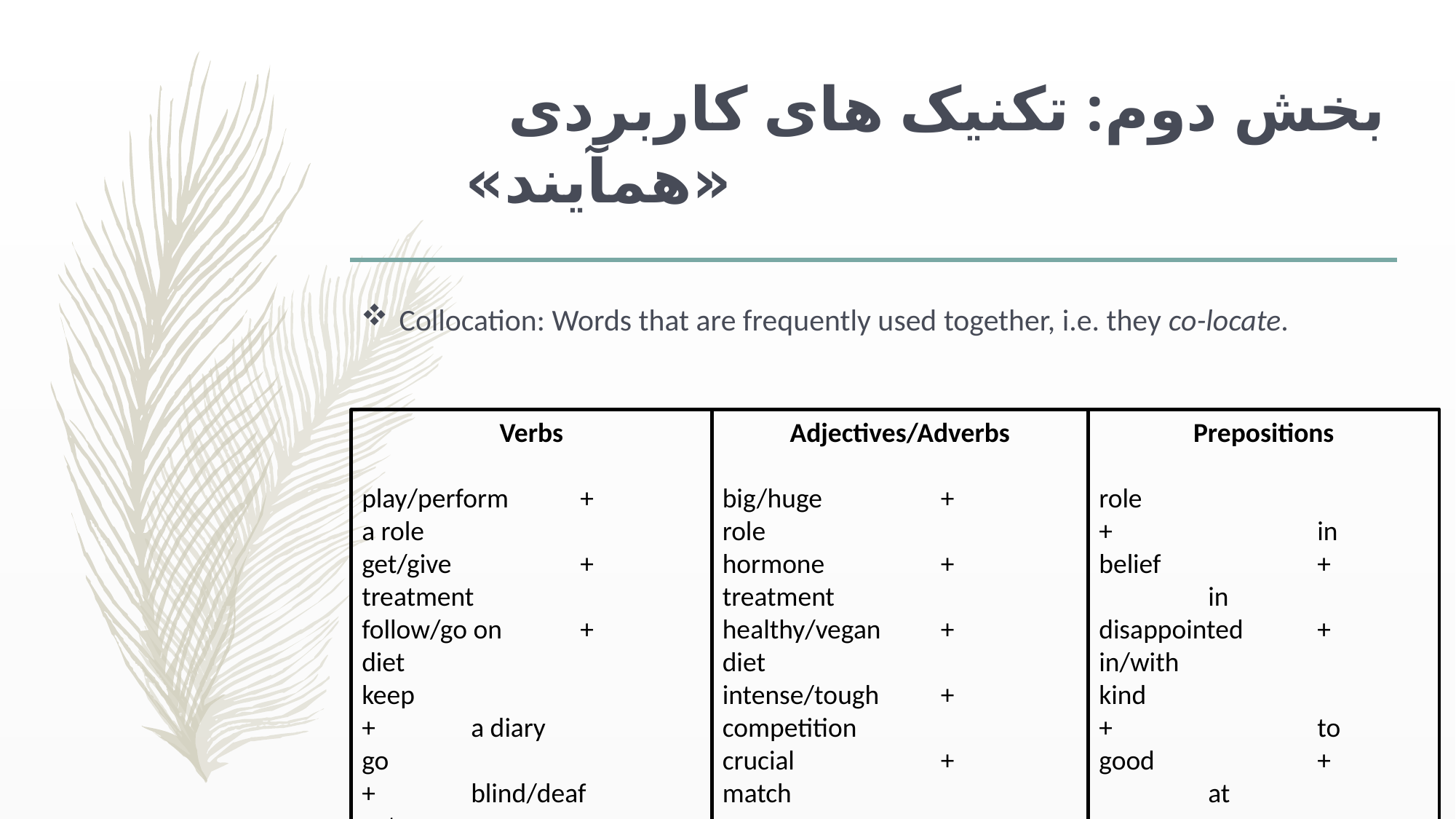

# بخش دوم: تکنیک های کاربردی «همآیند»
Collocation: Words that are frequently used together, i.e. they co-locate.

Verbs

play/perform	+	a role
get/give		+	treatment
follow/go on	+	diet
keep			+	a diary
go			+	blind/deaf
get			+	angry

Adjectives/Adverbs

big/huge		+	role
hormone		+	treatment
healthy/vegan	+	diet
intense/tough	+	competition
crucial		+	match

Prepositions

role			+		in
belief		+		in
disappointed	+	in/with
kind			+		to
good		+		at